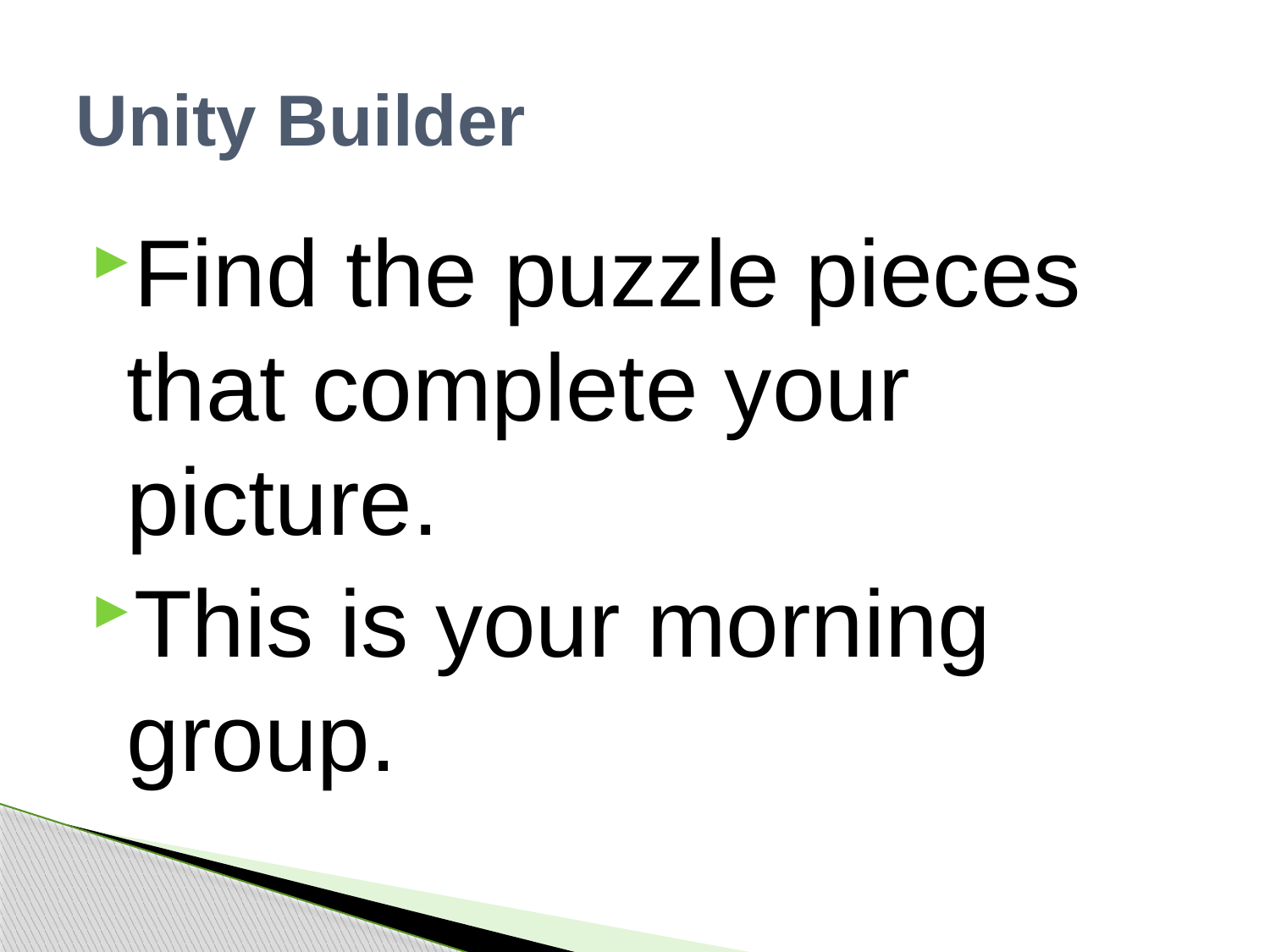

# Unity Builder
Find the puzzle pieces that complete your picture.
This is your morning group.